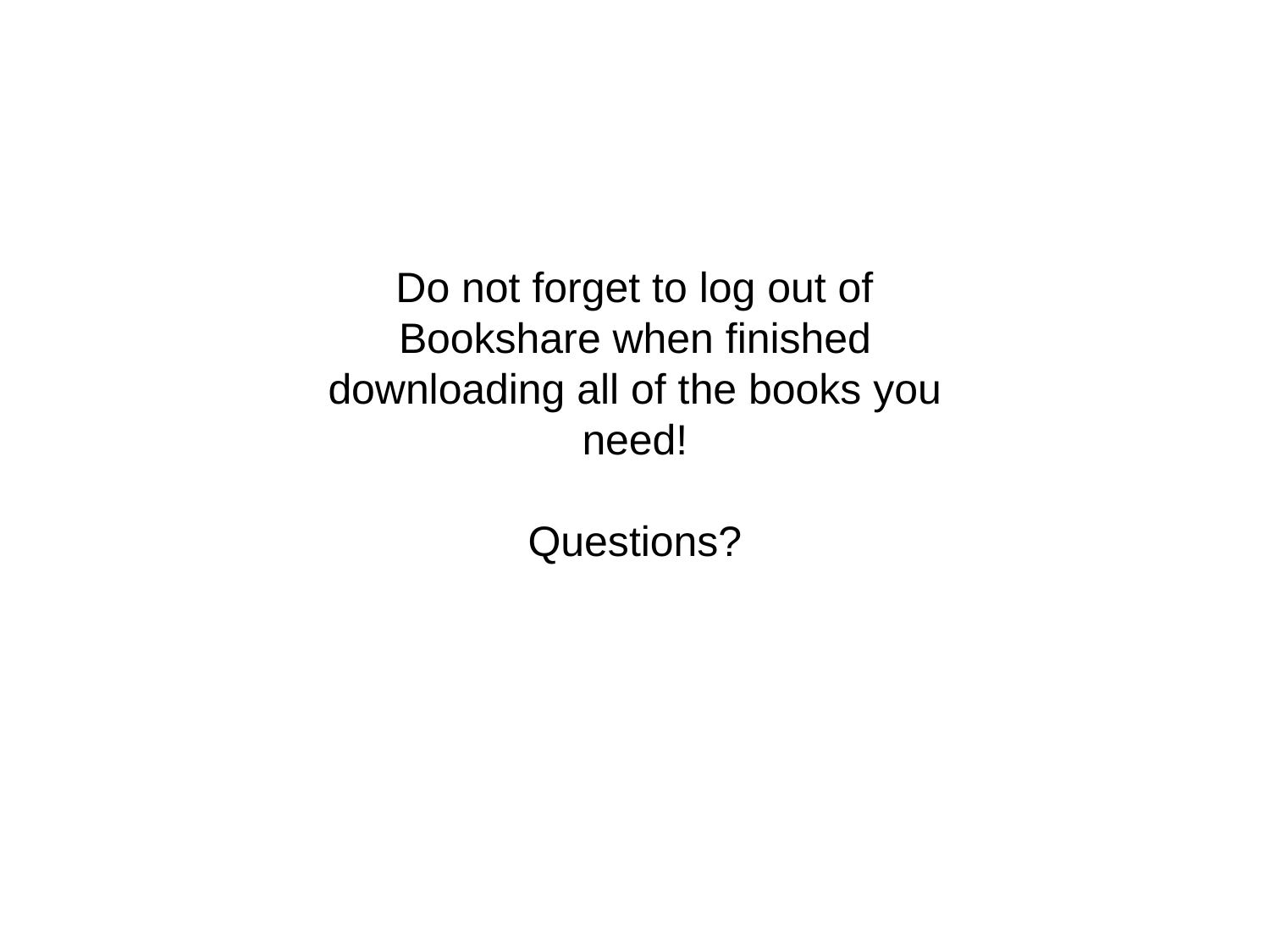

Do not forget to log out of Bookshare when finished downloading all of the books you need!

Questions?